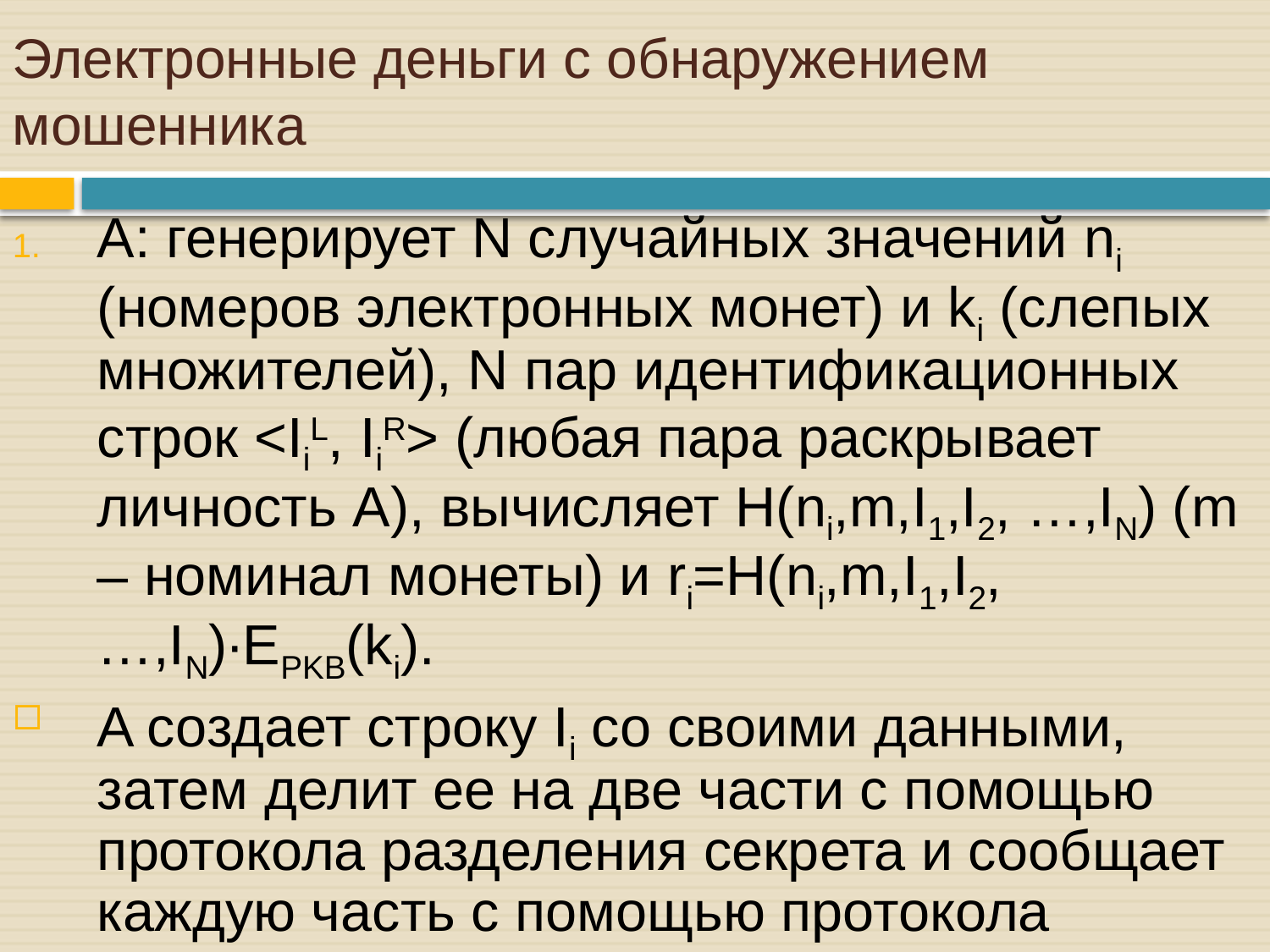

# Электронные деньги с обнаружением мошенника
A: генерирует N случайных значений ni (номеров электронных монет) и ki (слепых множителей), N пар идентификационных строк <IiL, IiR> (любая пара раскрывает личность A), вычисляет H(ni,m,I1,I2, …,IN) (m – номинал монеты) и ri=H(ni,m,I1,I2, …,IN)∙EPKB(ki).
A создает строку Ii со своими данными, затем делит ее на две части с помощью протокола разделения секрета и сообщает каждую часть с помощью протокола предсказания бита. Каждая часть строки Ii может быть открыта A и мгновенно проверена B.